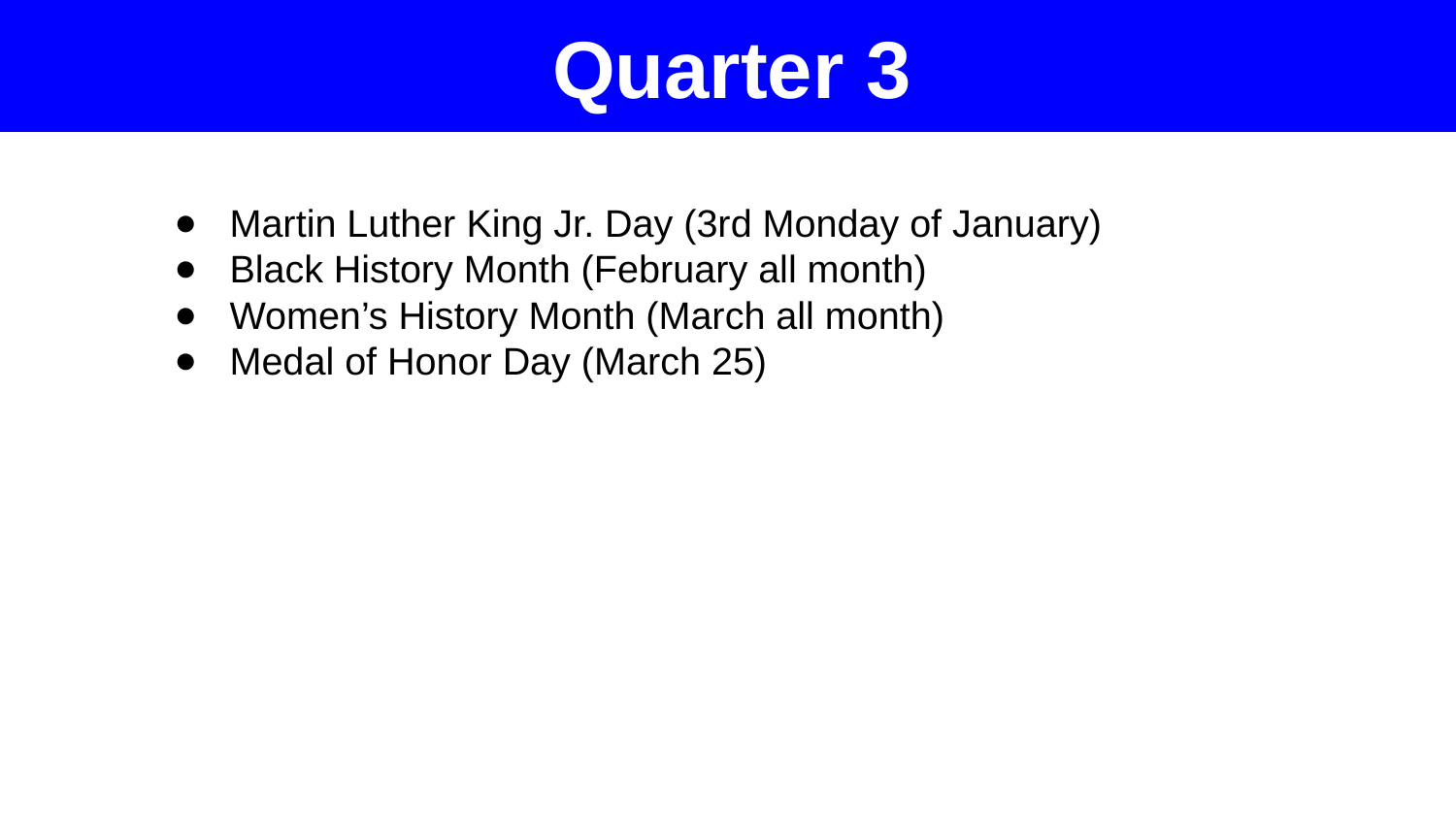

# Quarter 3
Martin Luther King Jr. Day (3rd Monday of January)
Black History Month (February all month)
Women’s History Month (March all month)
Medal of Honor Day (March 25)